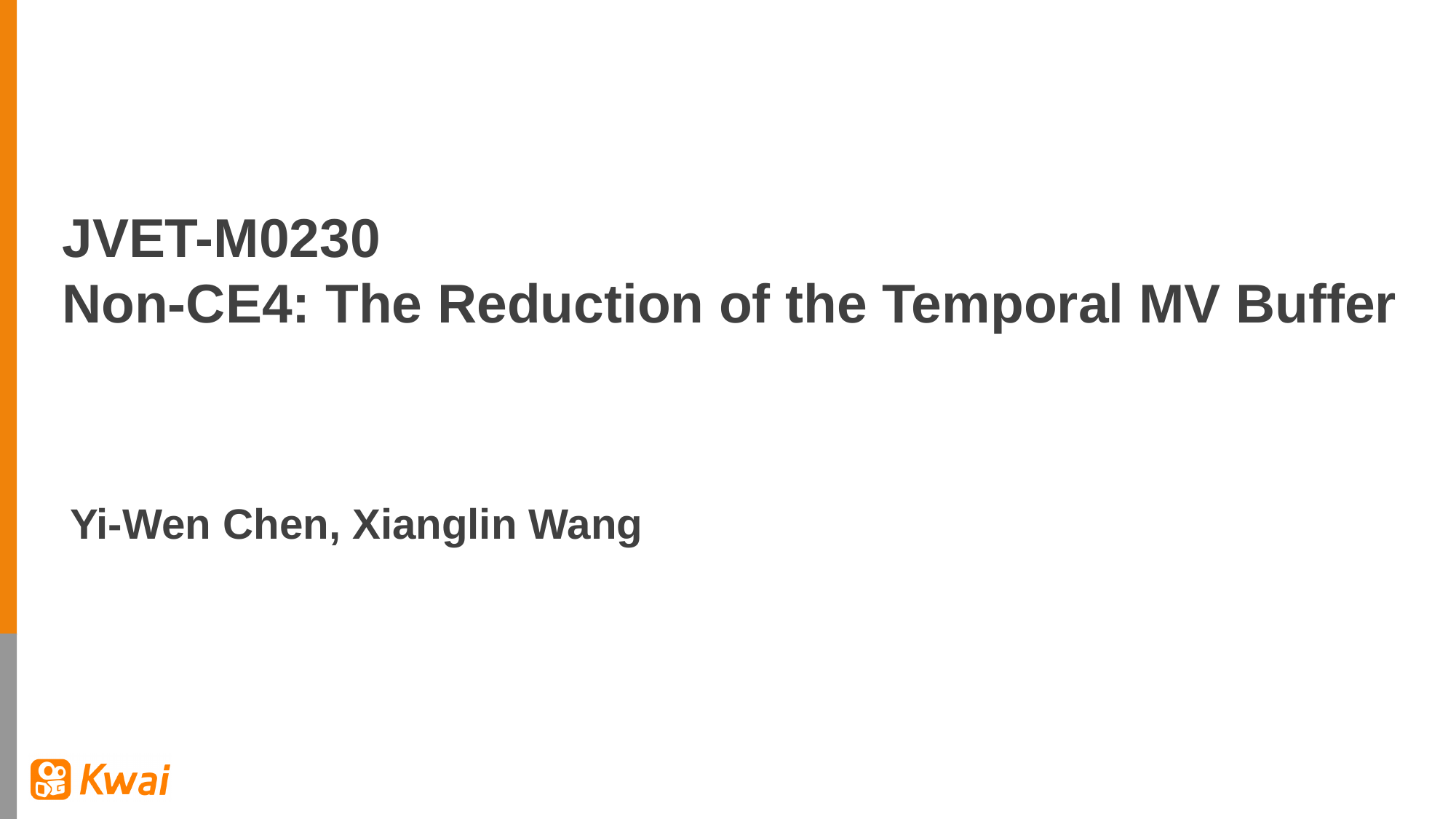

JVET-M0230
Non-CE4: The Reduction of the Temporal MV Buffer
Yi-Wen Chen, Xianglin Wang